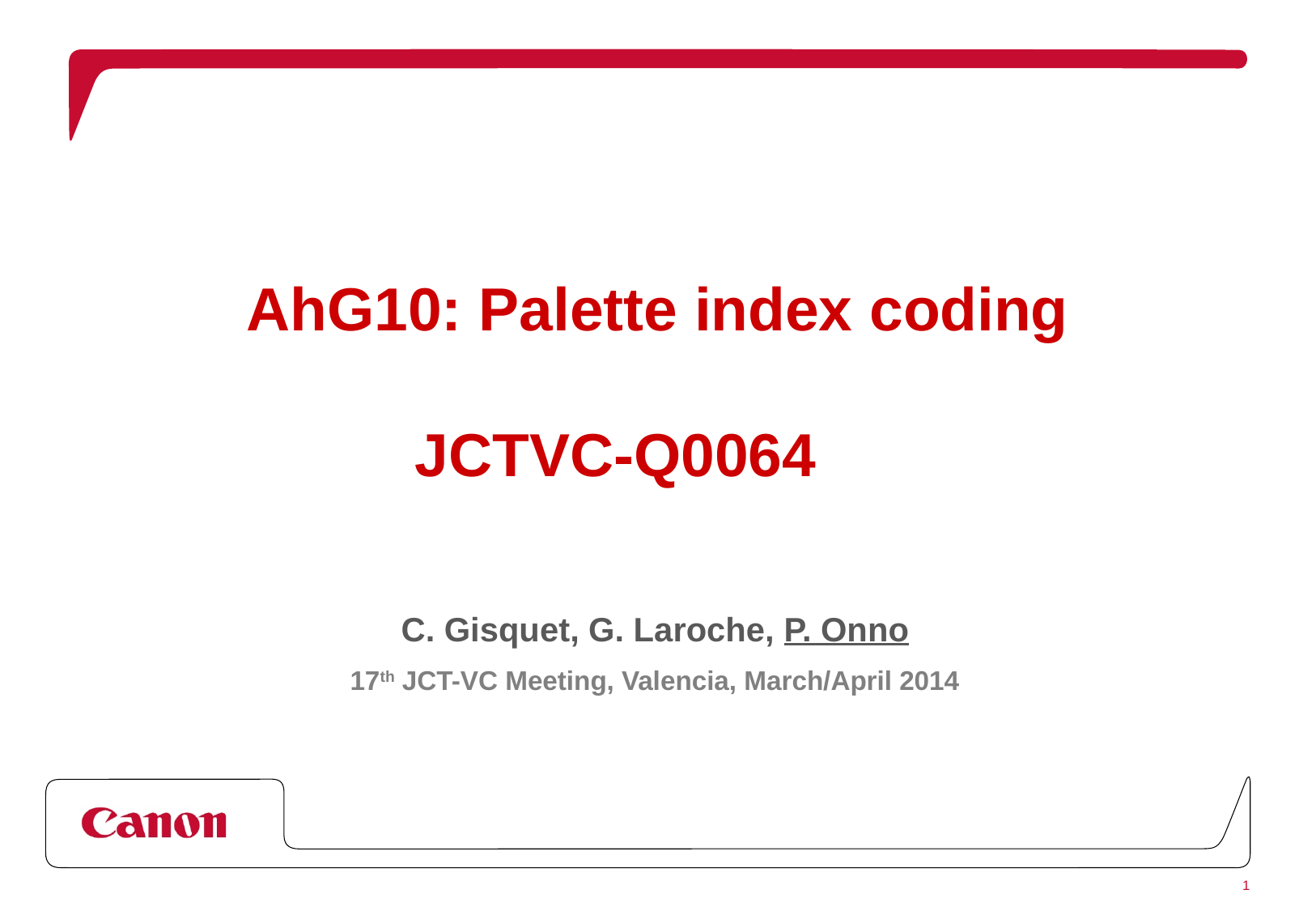

1
# AhG10: Palette index coding JCTVC-Q0064
C. Gisquet, G. Laroche, P. Onno
17th JCT-VC Meeting, Valencia, March/April 2014